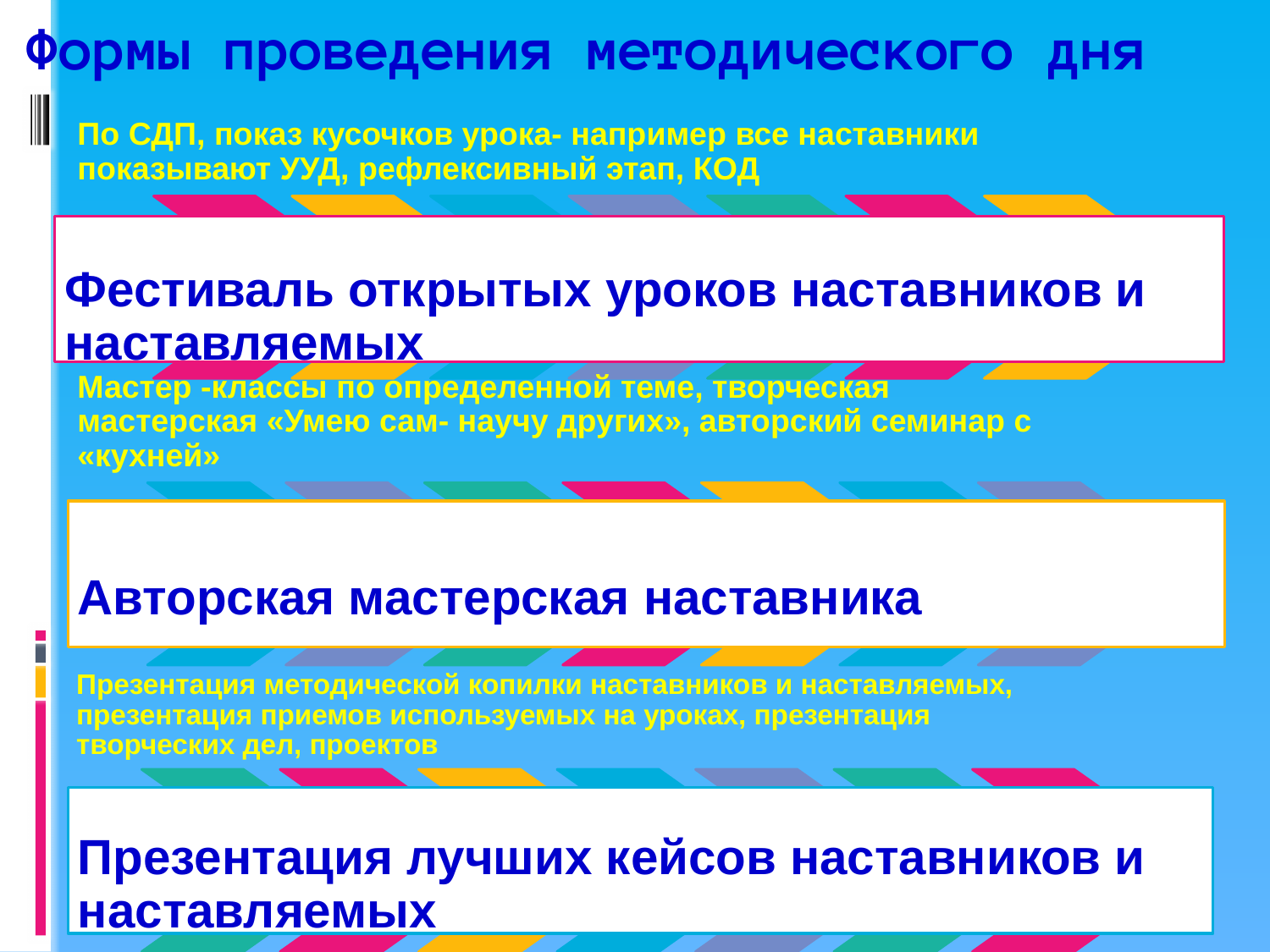

# Формы проведения методического дня
По СДП, показ кусочков урока- например все наставники показывают УУД, рефлексивный этап, КОД

Фестиваль открытых уроков наставников и наставляемых
Мастер -классы по определенной теме, творческая мастерская «Умею сам- научу других», авторский семинар с «кухней»

Авторская мастерская наставника
Презентация методической копилки наставников и наставляемых, презентация приемов используемых на уроках, презентация творческих дел, проектов

Презентация лучших кейсов наставников и наставляемых